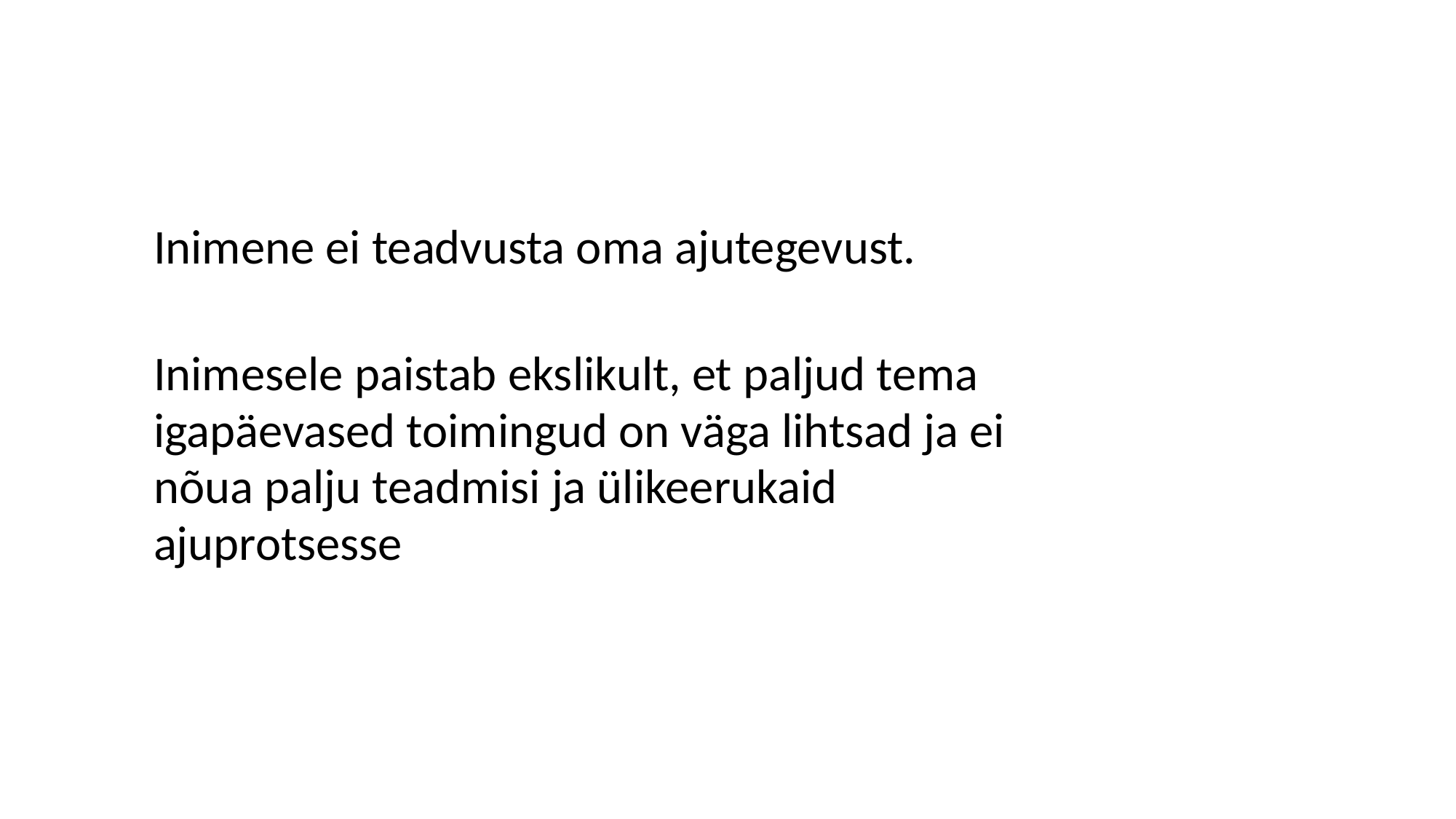

Inimene ei teadvusta oma ajutegevust.

Inimesele paistab ekslikult, et paljud tema igapäevased toimingud on väga lihtsad ja ei nõua palju teadmisi ja ülikeerukaid ajuprotsesse